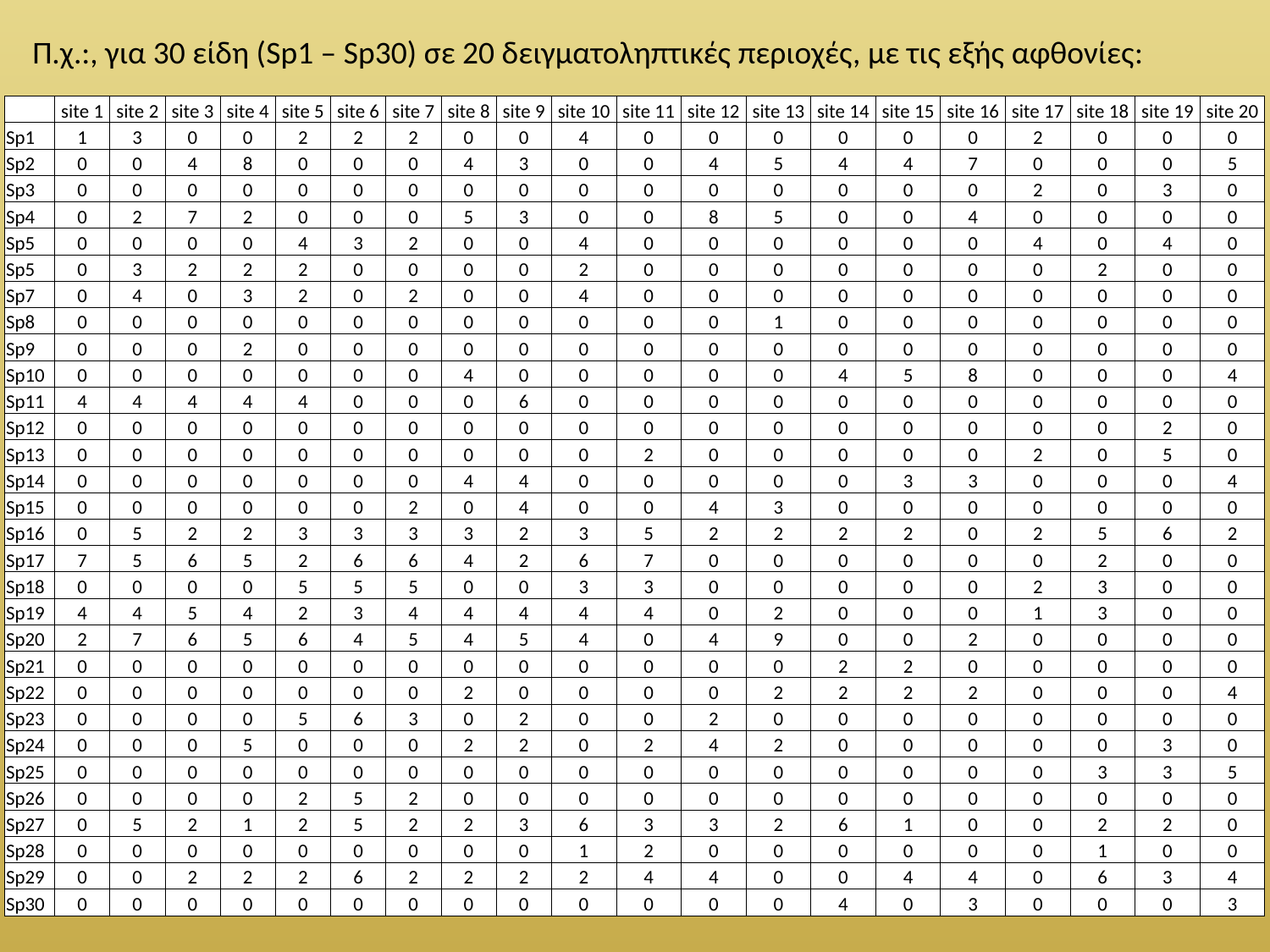

Π.χ.:, για 30 είδη (Sp1 – Sp30) σε 20 δειγματοληπτικές περιοχές, με τις εξής αφθονίες:
|  | site 1 | site 2 | site 3 | site 4 | site 5 | site 6 | site 7 | site 8 | site 9 | site 10 | site 11 | site 12 | site 13 | site 14 | site 15 | site 16 | site 17 | site 18 | site 19 | site 20 |
| --- | --- | --- | --- | --- | --- | --- | --- | --- | --- | --- | --- | --- | --- | --- | --- | --- | --- | --- | --- | --- |
| Sp1 | 1 | 3 | 0 | 0 | 2 | 2 | 2 | 0 | 0 | 4 | 0 | 0 | 0 | 0 | 0 | 0 | 2 | 0 | 0 | 0 |
| Sp2 | 0 | 0 | 4 | 8 | 0 | 0 | 0 | 4 | 3 | 0 | 0 | 4 | 5 | 4 | 4 | 7 | 0 | 0 | 0 | 5 |
| Sp3 | 0 | 0 | 0 | 0 | 0 | 0 | 0 | 0 | 0 | 0 | 0 | 0 | 0 | 0 | 0 | 0 | 2 | 0 | 3 | 0 |
| Sp4 | 0 | 2 | 7 | 2 | 0 | 0 | 0 | 5 | 3 | 0 | 0 | 8 | 5 | 0 | 0 | 4 | 0 | 0 | 0 | 0 |
| Sp5 | 0 | 0 | 0 | 0 | 4 | 3 | 2 | 0 | 0 | 4 | 0 | 0 | 0 | 0 | 0 | 0 | 4 | 0 | 4 | 0 |
| Sp5 | 0 | 3 | 2 | 2 | 2 | 0 | 0 | 0 | 0 | 2 | 0 | 0 | 0 | 0 | 0 | 0 | 0 | 2 | 0 | 0 |
| Sp7 | 0 | 4 | 0 | 3 | 2 | 0 | 2 | 0 | 0 | 4 | 0 | 0 | 0 | 0 | 0 | 0 | 0 | 0 | 0 | 0 |
| Sp8 | 0 | 0 | 0 | 0 | 0 | 0 | 0 | 0 | 0 | 0 | 0 | 0 | 1 | 0 | 0 | 0 | 0 | 0 | 0 | 0 |
| Sp9 | 0 | 0 | 0 | 2 | 0 | 0 | 0 | 0 | 0 | 0 | 0 | 0 | 0 | 0 | 0 | 0 | 0 | 0 | 0 | 0 |
| Sp10 | 0 | 0 | 0 | 0 | 0 | 0 | 0 | 4 | 0 | 0 | 0 | 0 | 0 | 4 | 5 | 8 | 0 | 0 | 0 | 4 |
| Sp11 | 4 | 4 | 4 | 4 | 4 | 0 | 0 | 0 | 6 | 0 | 0 | 0 | 0 | 0 | 0 | 0 | 0 | 0 | 0 | 0 |
| Sp12 | 0 | 0 | 0 | 0 | 0 | 0 | 0 | 0 | 0 | 0 | 0 | 0 | 0 | 0 | 0 | 0 | 0 | 0 | 2 | 0 |
| Sp13 | 0 | 0 | 0 | 0 | 0 | 0 | 0 | 0 | 0 | 0 | 2 | 0 | 0 | 0 | 0 | 0 | 2 | 0 | 5 | 0 |
| Sp14 | 0 | 0 | 0 | 0 | 0 | 0 | 0 | 4 | 4 | 0 | 0 | 0 | 0 | 0 | 3 | 3 | 0 | 0 | 0 | 4 |
| Sp15 | 0 | 0 | 0 | 0 | 0 | 0 | 2 | 0 | 4 | 0 | 0 | 4 | 3 | 0 | 0 | 0 | 0 | 0 | 0 | 0 |
| Sp16 | 0 | 5 | 2 | 2 | 3 | 3 | 3 | 3 | 2 | 3 | 5 | 2 | 2 | 2 | 2 | 0 | 2 | 5 | 6 | 2 |
| Sp17 | 7 | 5 | 6 | 5 | 2 | 6 | 6 | 4 | 2 | 6 | 7 | 0 | 0 | 0 | 0 | 0 | 0 | 2 | 0 | 0 |
| Sp18 | 0 | 0 | 0 | 0 | 5 | 5 | 5 | 0 | 0 | 3 | 3 | 0 | 0 | 0 | 0 | 0 | 2 | 3 | 0 | 0 |
| Sp19 | 4 | 4 | 5 | 4 | 2 | 3 | 4 | 4 | 4 | 4 | 4 | 0 | 2 | 0 | 0 | 0 | 1 | 3 | 0 | 0 |
| Sp20 | 2 | 7 | 6 | 5 | 6 | 4 | 5 | 4 | 5 | 4 | 0 | 4 | 9 | 0 | 0 | 2 | 0 | 0 | 0 | 0 |
| Sp21 | 0 | 0 | 0 | 0 | 0 | 0 | 0 | 0 | 0 | 0 | 0 | 0 | 0 | 2 | 2 | 0 | 0 | 0 | 0 | 0 |
| Sp22 | 0 | 0 | 0 | 0 | 0 | 0 | 0 | 2 | 0 | 0 | 0 | 0 | 2 | 2 | 2 | 2 | 0 | 0 | 0 | 4 |
| Sp23 | 0 | 0 | 0 | 0 | 5 | 6 | 3 | 0 | 2 | 0 | 0 | 2 | 0 | 0 | 0 | 0 | 0 | 0 | 0 | 0 |
| Sp24 | 0 | 0 | 0 | 5 | 0 | 0 | 0 | 2 | 2 | 0 | 2 | 4 | 2 | 0 | 0 | 0 | 0 | 0 | 3 | 0 |
| Sp25 | 0 | 0 | 0 | 0 | 0 | 0 | 0 | 0 | 0 | 0 | 0 | 0 | 0 | 0 | 0 | 0 | 0 | 3 | 3 | 5 |
| Sp26 | 0 | 0 | 0 | 0 | 2 | 5 | 2 | 0 | 0 | 0 | 0 | 0 | 0 | 0 | 0 | 0 | 0 | 0 | 0 | 0 |
| Sp27 | 0 | 5 | 2 | 1 | 2 | 5 | 2 | 2 | 3 | 6 | 3 | 3 | 2 | 6 | 1 | 0 | 0 | 2 | 2 | 0 |
| Sp28 | 0 | 0 | 0 | 0 | 0 | 0 | 0 | 0 | 0 | 1 | 2 | 0 | 0 | 0 | 0 | 0 | 0 | 1 | 0 | 0 |
| Sp29 | 0 | 0 | 2 | 2 | 2 | 6 | 2 | 2 | 2 | 2 | 4 | 4 | 0 | 0 | 4 | 4 | 0 | 6 | 3 | 4 |
| Sp30 | 0 | 0 | 0 | 0 | 0 | 0 | 0 | 0 | 0 | 0 | 0 | 0 | 0 | 4 | 0 | 3 | 0 | 0 | 0 | 3 |